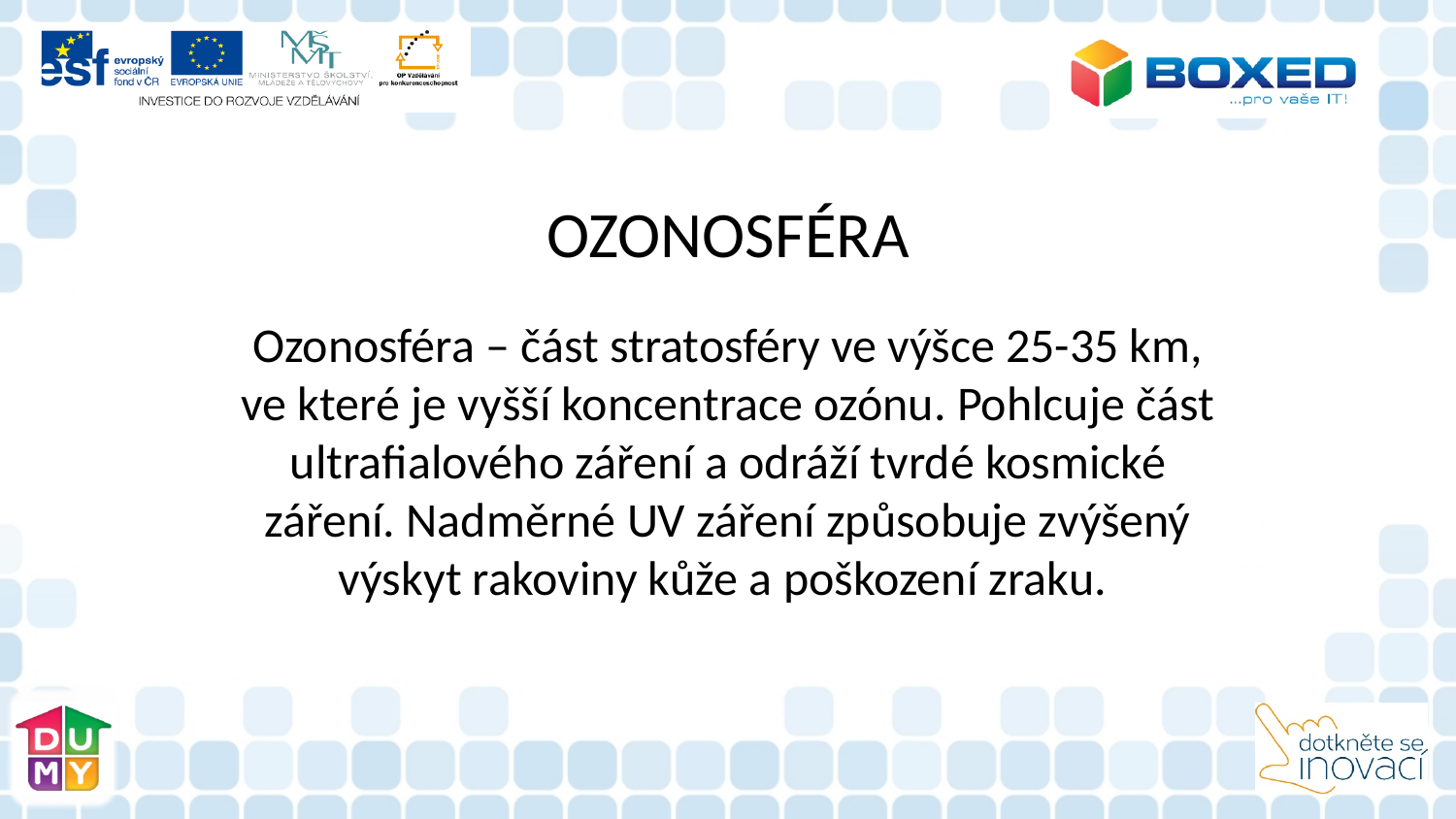

# OZONOSFÉRA
Ozonosféra – část stratosféry ve výšce 25-35 km, ve které je vyšší koncentrace ozónu. Pohlcuje část ultrafialového záření a odráží tvrdé kosmické záření. Nadměrné UV záření způsobuje zvýšený výskyt rakoviny kůže a poškození zraku.